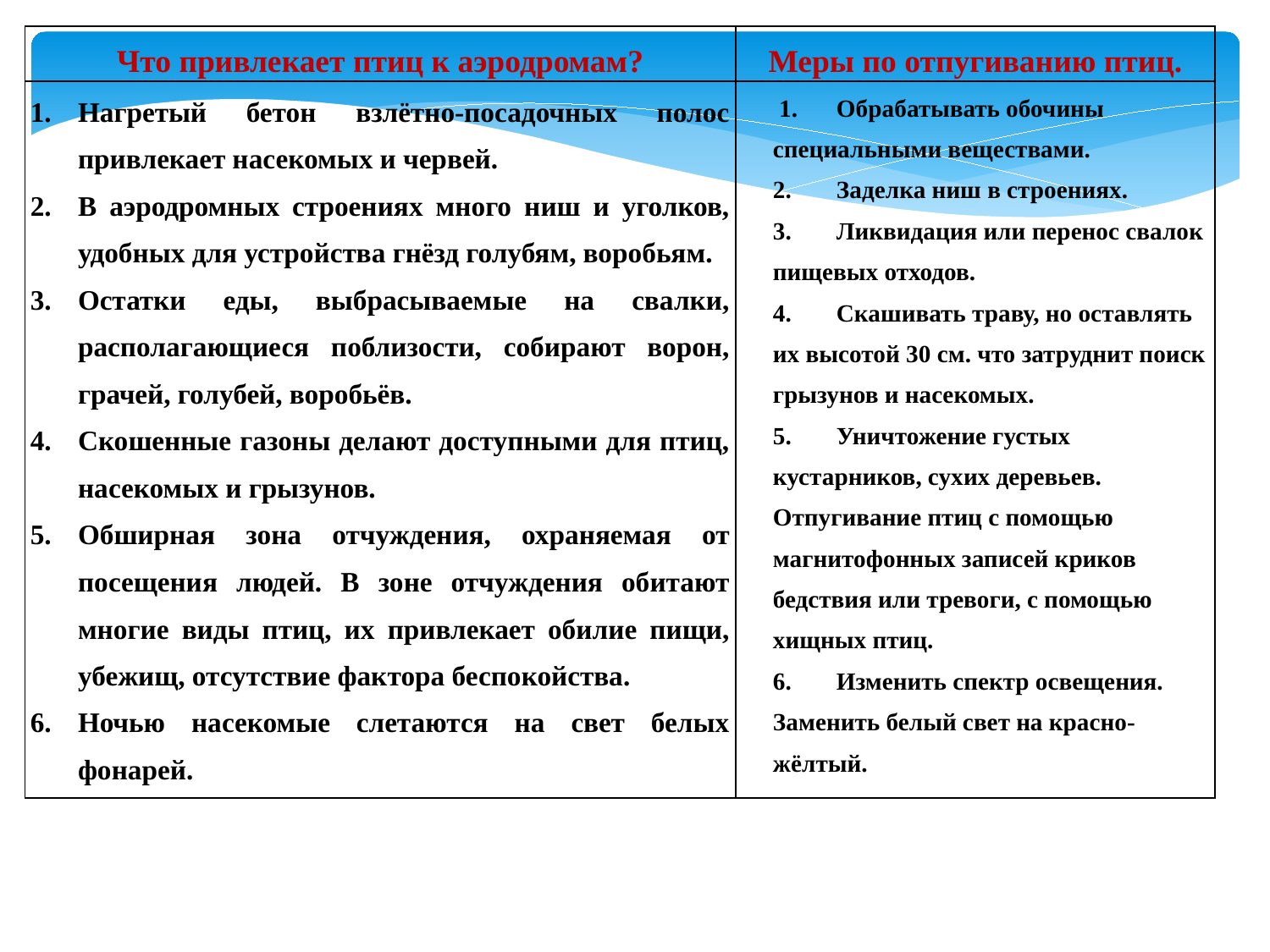

| Что привлекает птиц к аэродромам? | Меры по отпугиванию птиц. |
| --- | --- |
| Нагретый бетон взлётно-посадочных полос привлекает насекомых и червей. В аэродромных строениях много ниш и уголков, удобных для устройства гнёзд голубям, воробьям. Остатки еды, выбрасываемые на свалки, располагающиеся поблизости, собирают ворон, грачей, голубей, воробьёв. Скошенные газоны делают доступными для птиц, насекомых и грызунов. Обширная зона отчуждения, охраняемая от посещения людей. В зоне отчуждения обитают многие виды птиц, их привлекает обилие пищи, убежищ, отсутствие фактора беспокойства. Ночью насекомые слетаются на свет белых фонарей. | 1. Обрабатывать обочины специальными веществами. 2. Заделка ниш в строениях. 3. Ликвидация или перенос свалок пищевых отходов. 4. Скашивать траву, но оставлять их высотой 30 см. что затруднит поиск грызунов и насекомых. 5. Уничтожение густых кустарников, сухих деревьев. Отпугивание птиц с помощью магнитофонных записей криков бедствия или тревоги, с помощью хищных птиц. 6. Изменить спектр освещения. Заменить белый свет на красно-жёлтый. |